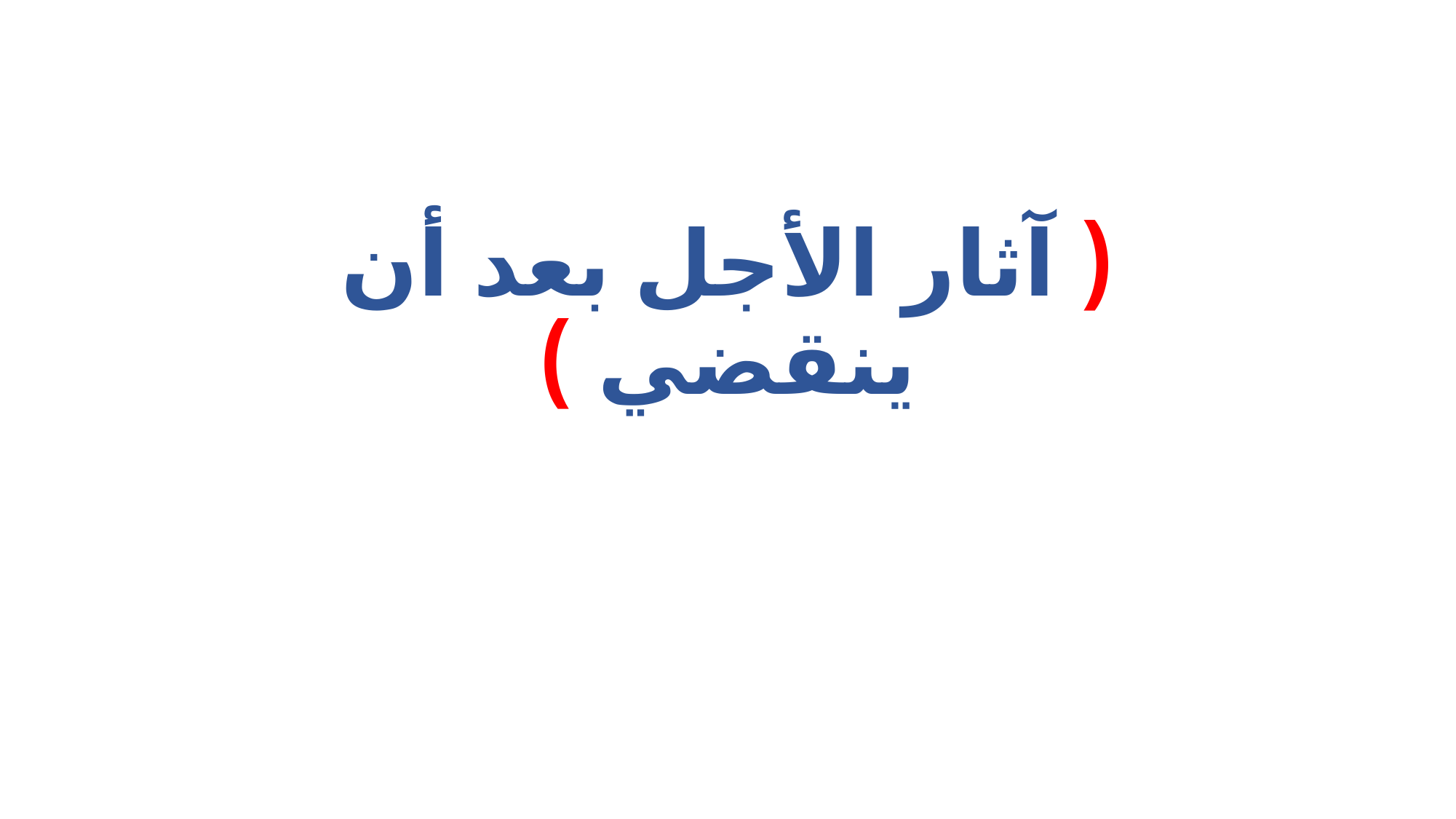

# ( آثار الأجل بعد أن ينقضي )